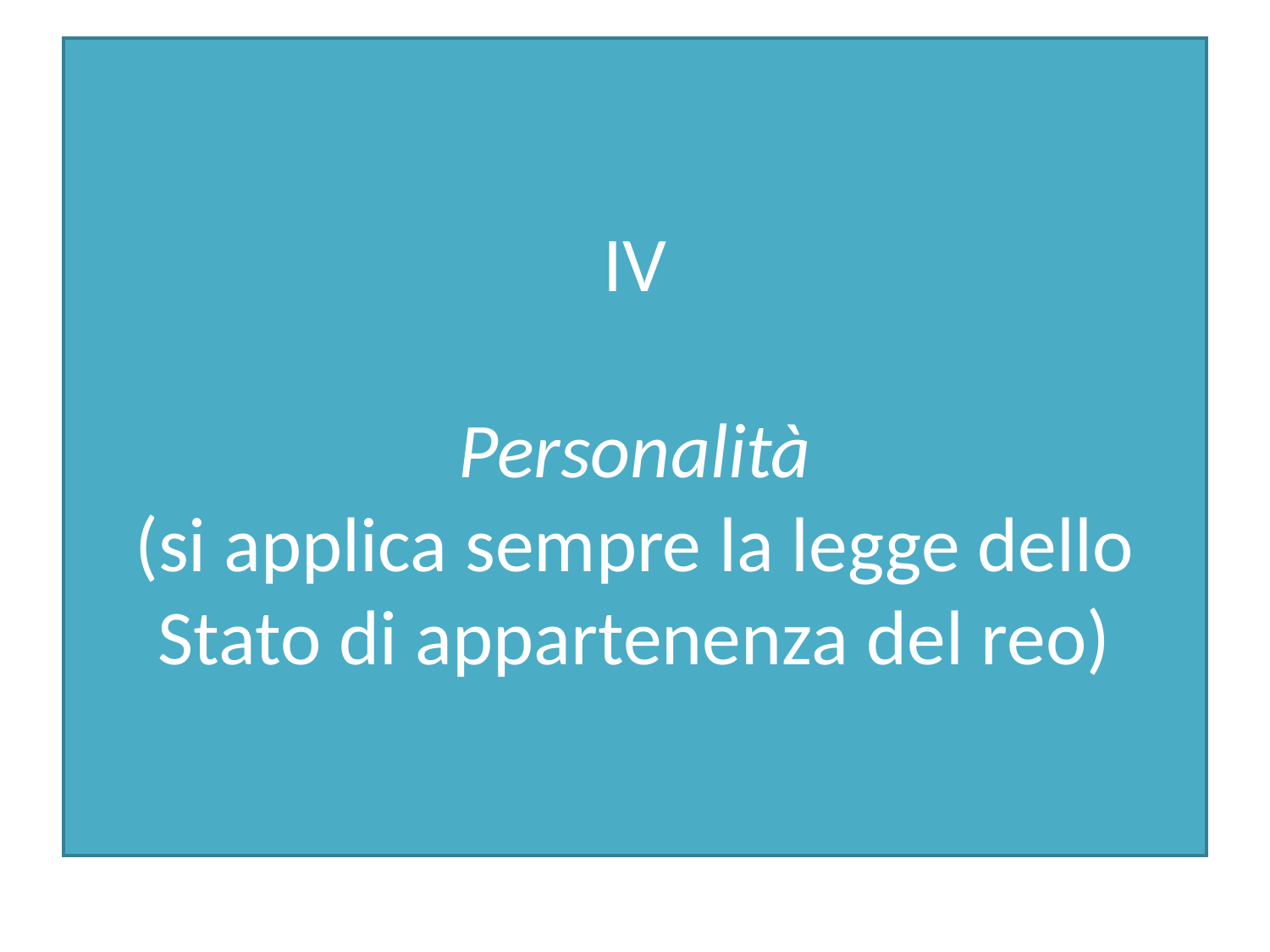

# IV Personalità (si applica sempre la legge dello Stato di appartenenza del reo)